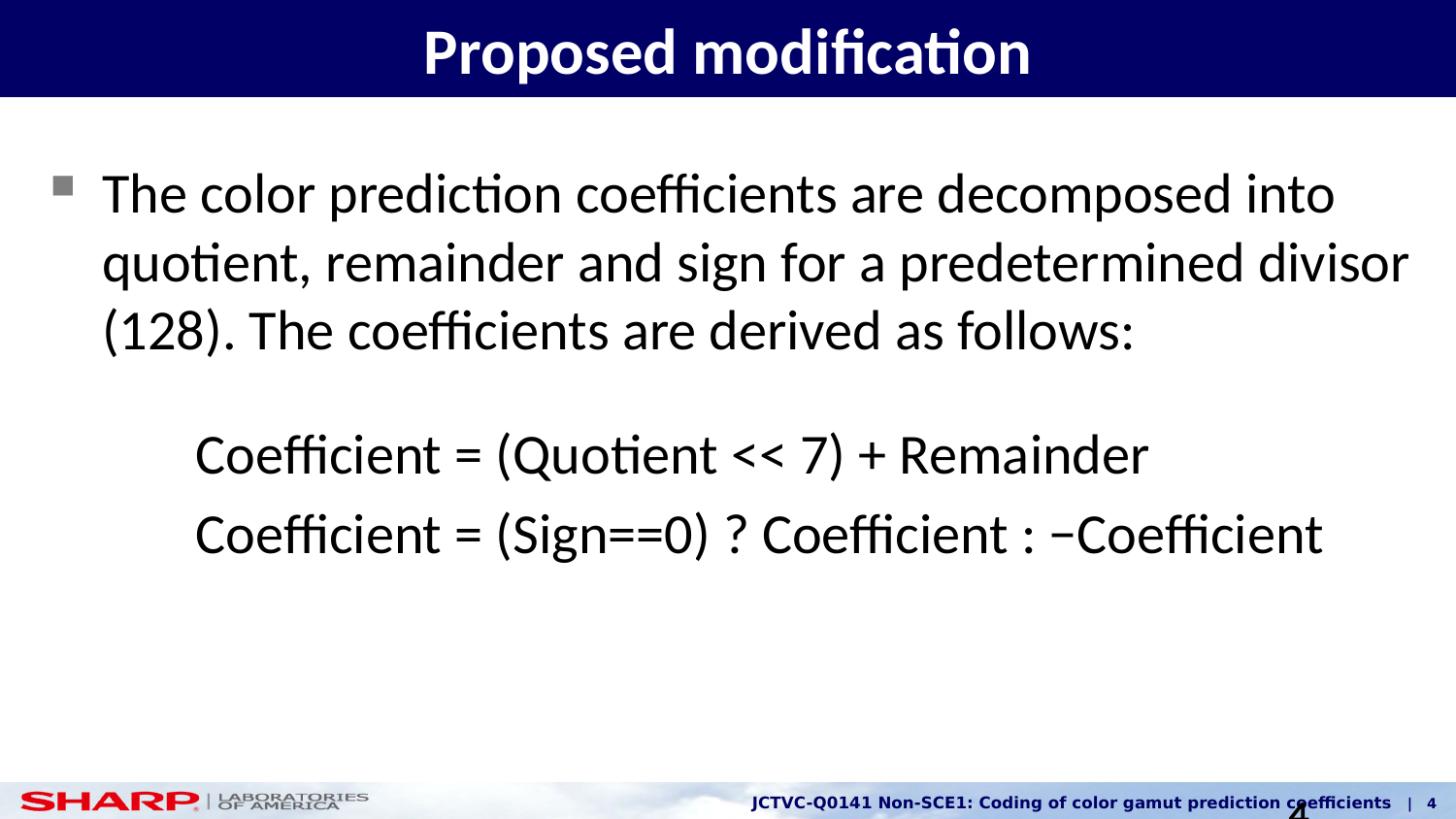

# Proposed modification
The color prediction coefficients are decomposed into quotient, remainder and sign for a predetermined divisor (128). The coefficients are derived as follows:

	Coefficient = (Quotient << 7) + Remainder
	Coefficient = (Sign==0) ? Coefficient : −Coefficient

4